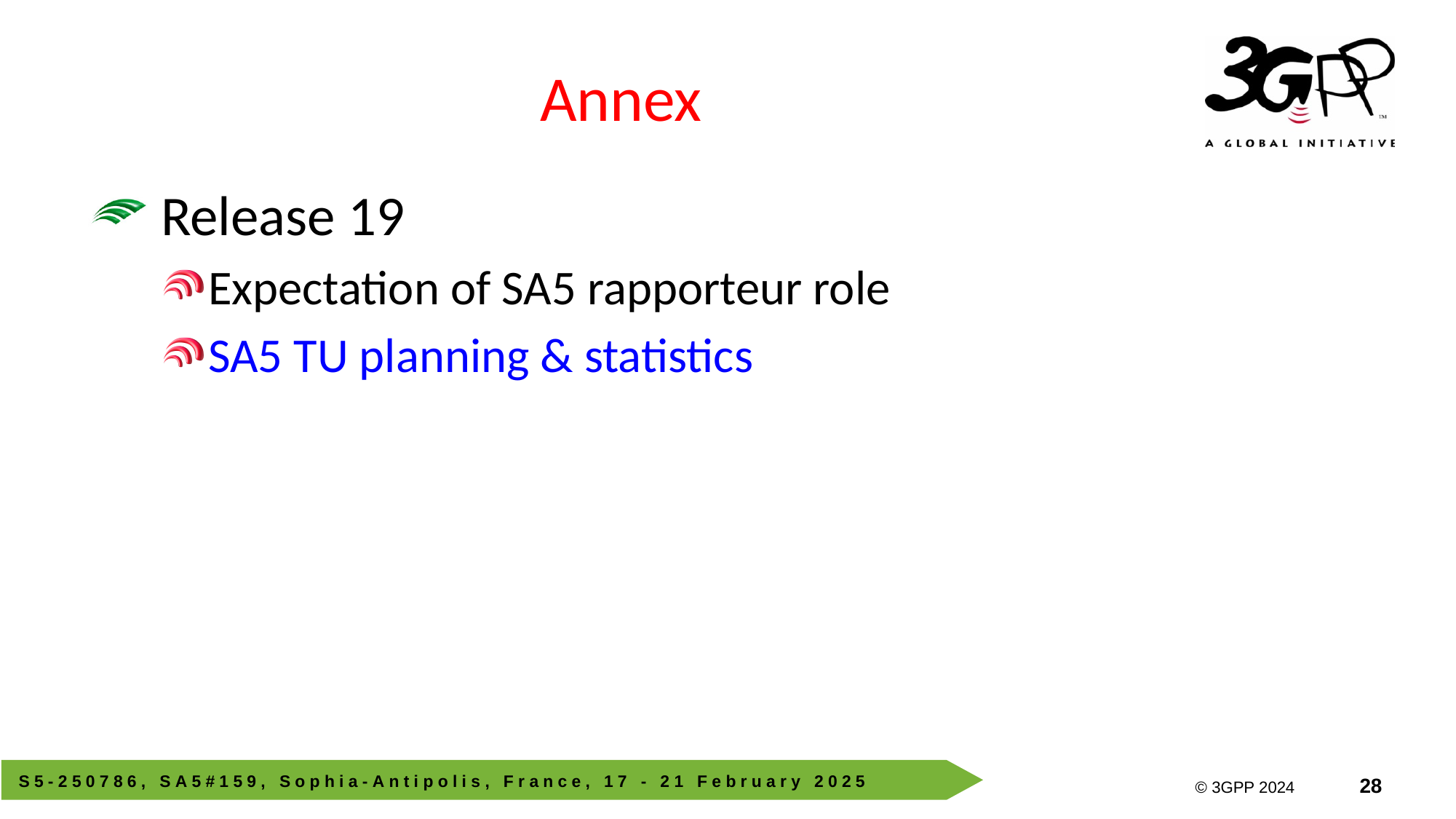

# Annex
Release 19
Expectation of SA5 rapporteur role
SA5 TU planning & statistics